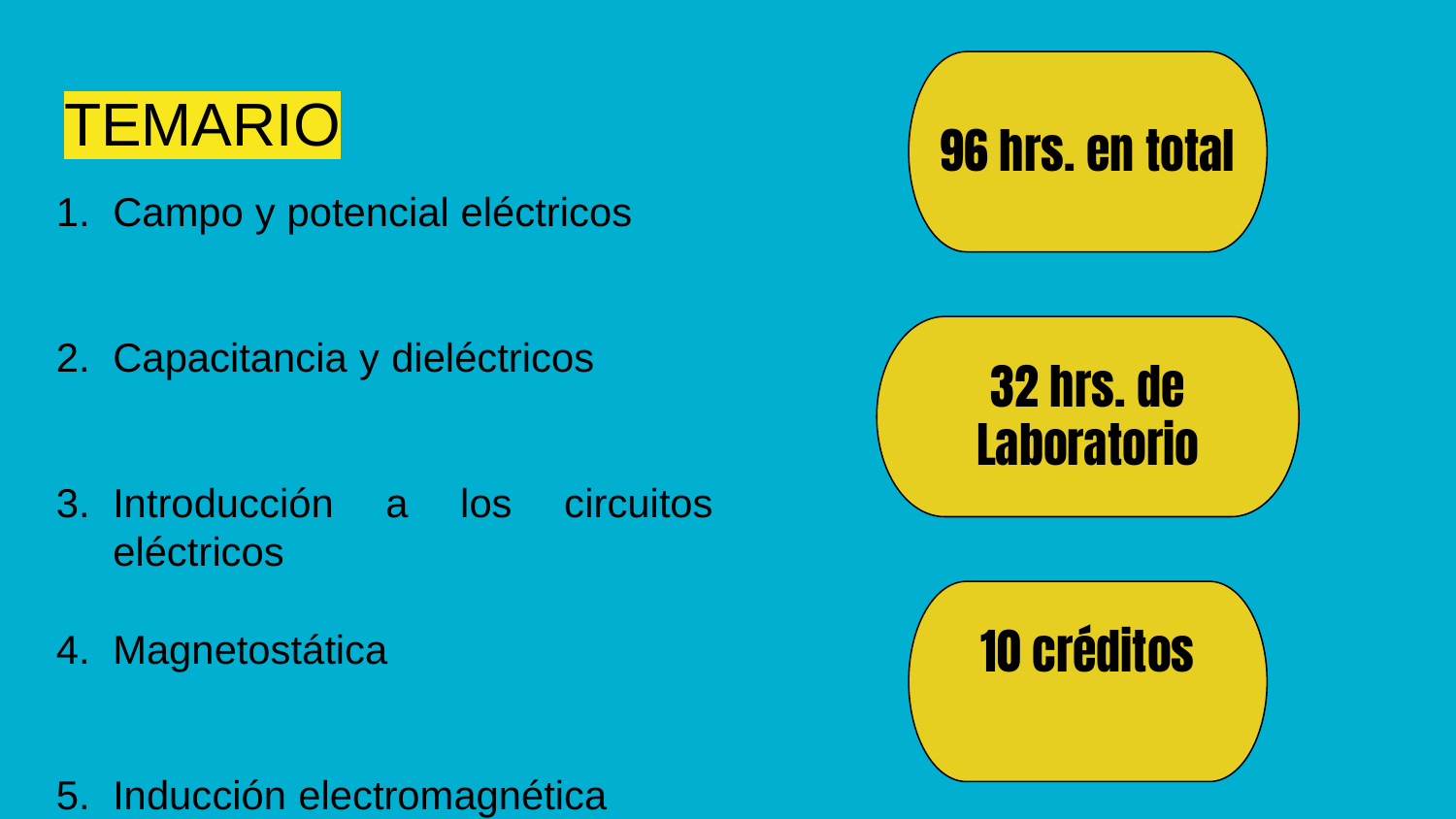

96 hrs. en total
# TEMARIO
Campo y potencial eléctricos
Capacitancia y dieléctricos
Introducción a los circuitos eléctricos
Magnetostática
Inducción electromagnética
Fundamentos de las propiedades magnéticas de la materia

32 hrs. de Laboratorio
10 créditos